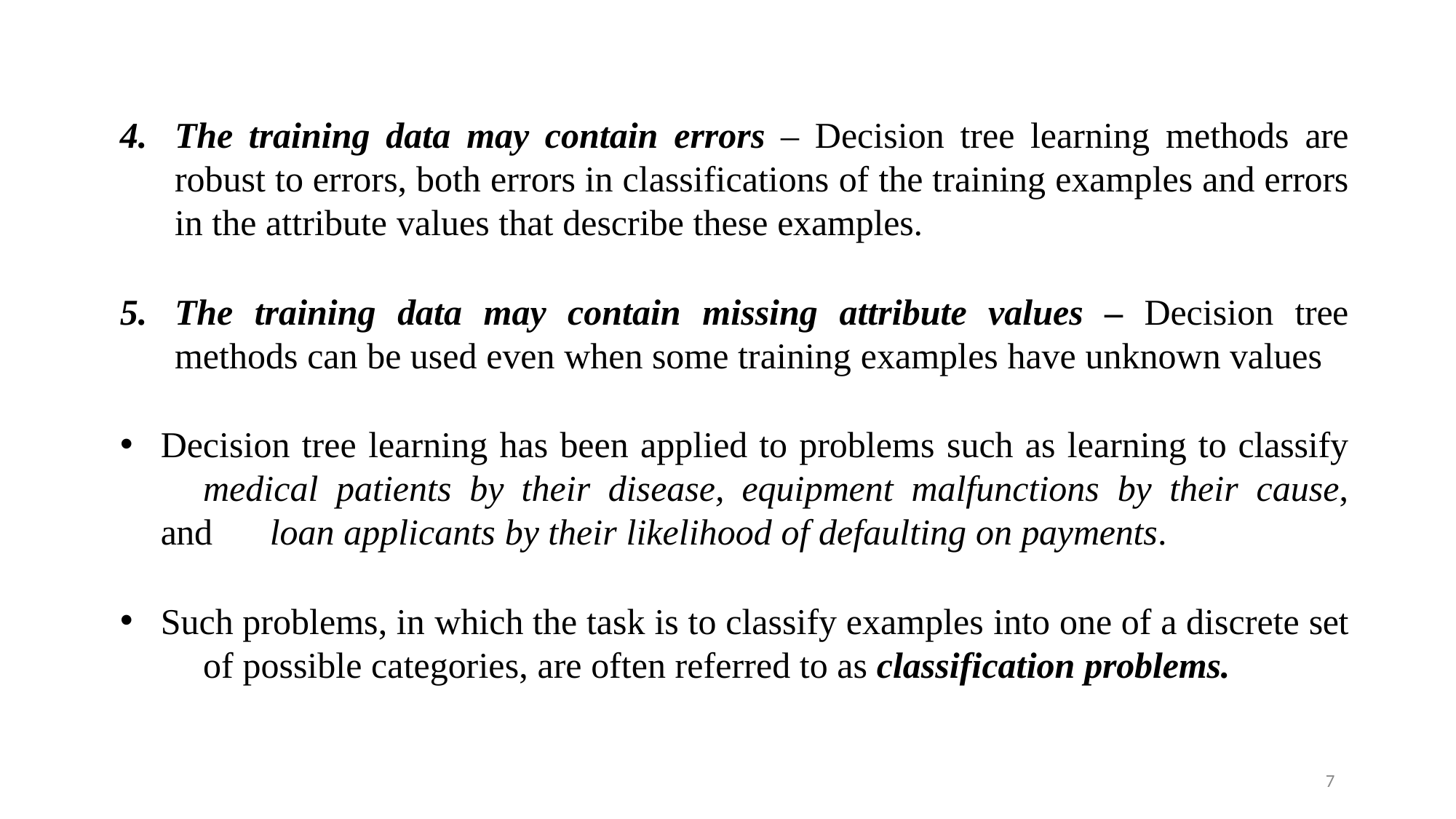

The training data may contain errors – Decision tree learning methods are robust to errors, both errors in classifications of the training examples and errors in the attribute values that describe these examples.

The  training  data  may  contain  missing  attribute  values  –  Decision  tree methods can be used even when some training examples have unknown values

Decision tree learning has been applied to problems such as learning to classify 	medical patients by their disease, equipment malfunctions by their cause, and 	loan applicants by their likelihood of defaulting on payments.

Such problems, in which the task is to classify examples into one of a discrete set 	of possible categories, are often referred to as classification problems.
7